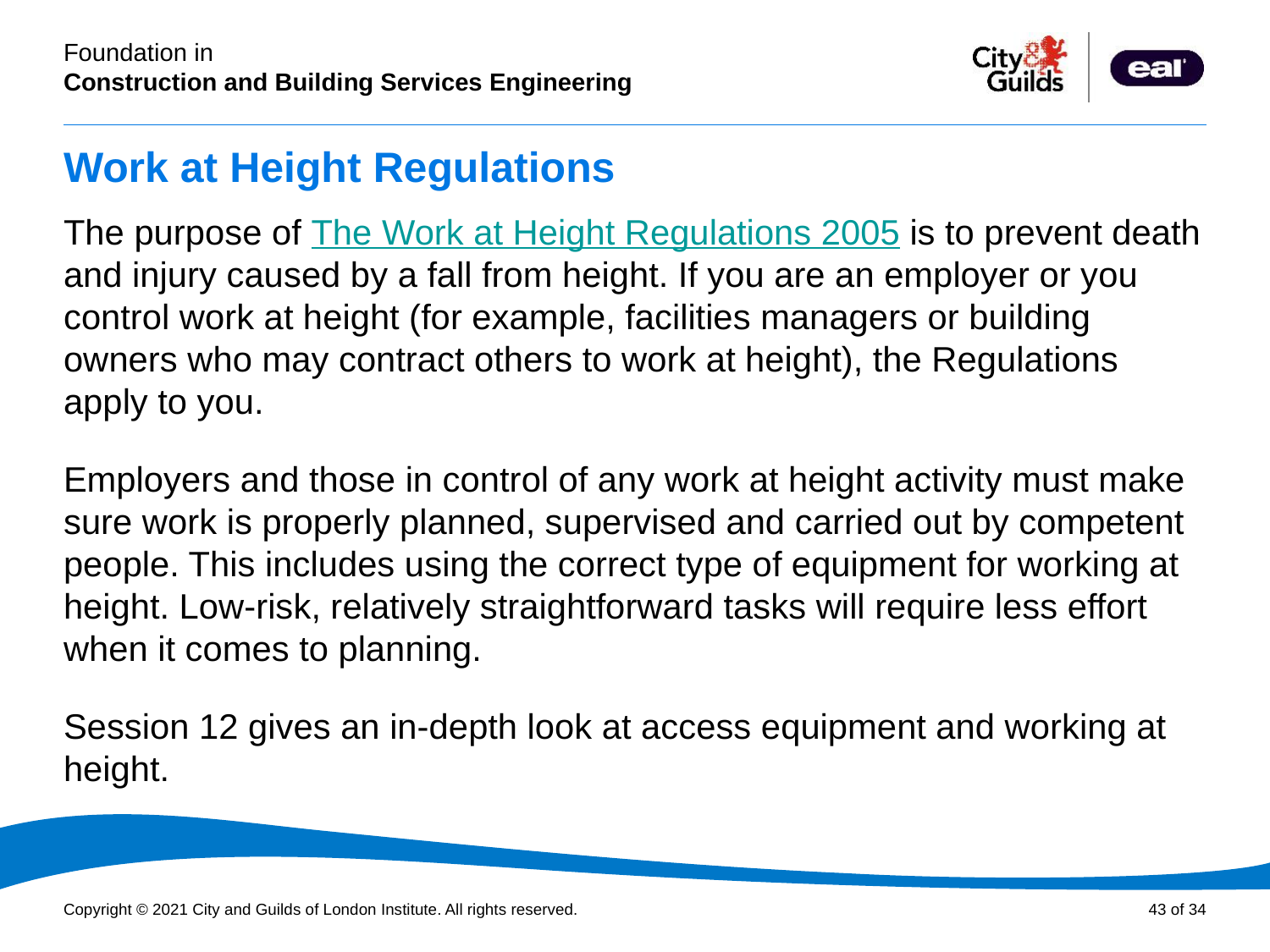

# Work at Height Regulations
The purpose of The Work at Height Regulations 2005 is to prevent death and injury caused by a fall from height. If you are an employer or you control work at height (for example, facilities managers or building owners who may contract others to work at height), the Regulations apply to you.
Employers and those in control of any work at height activity must make sure work is properly planned, supervised and carried out by competent people. This includes using the correct type of equipment for working at height. Low-risk, relatively straightforward tasks will require less effort when it comes to planning.
Session 12 gives an in-depth look at access equipment and working at height.